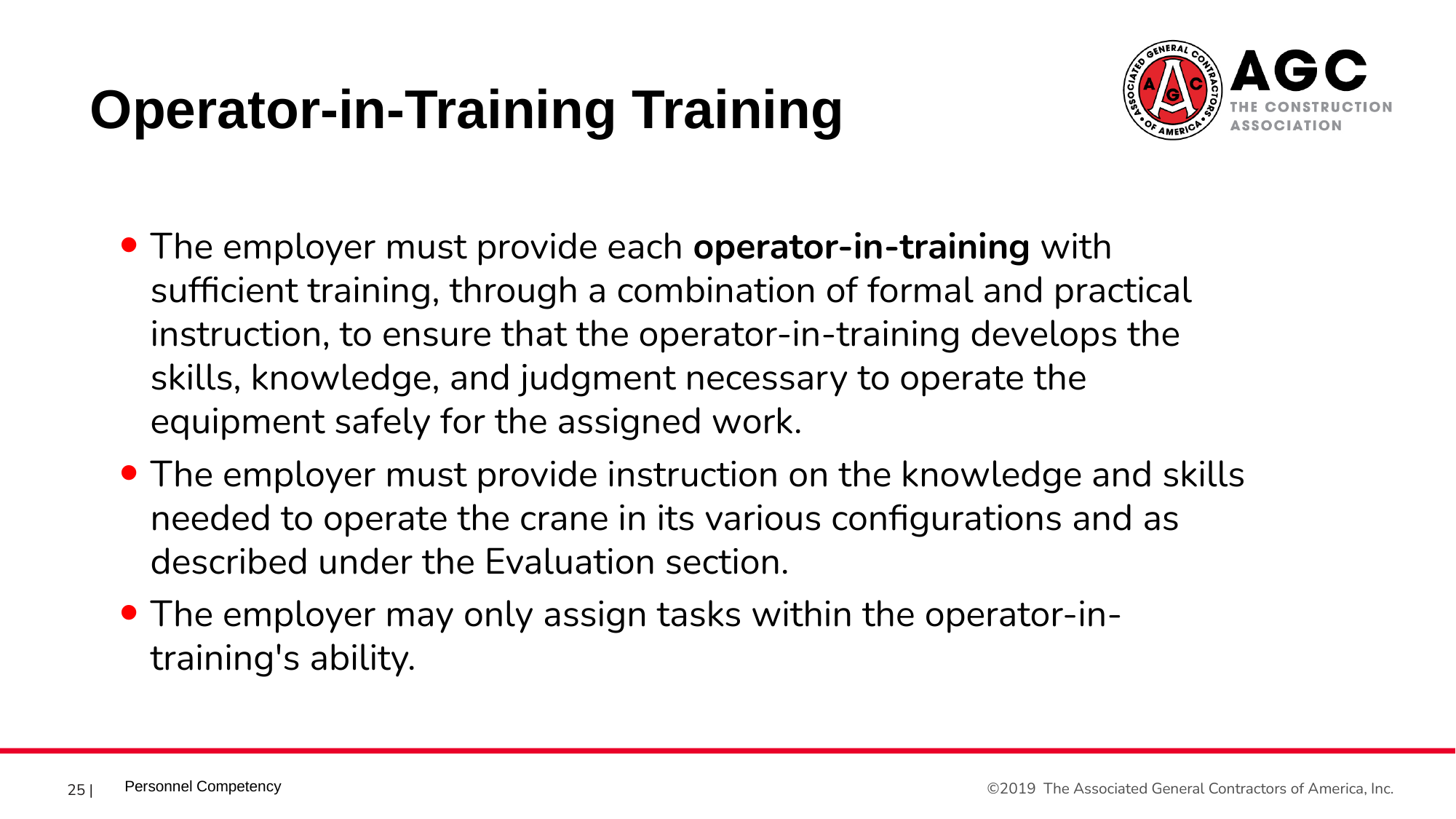

Operator-in-Training Training

The employer must provide each operator-in-training with sufficient training, through a combination of formal and practical instruction, to ensure that the operator-in-training develops the skills, knowledge, and judgment necessary to operate the equipment safely for the assigned work.
The employer must provide instruction on the knowledge and skills needed to operate the crane in its various configurations and as described under the Evaluation section.
The employer may only assign tasks within the operator-in-training's ability.
Personnel Competency